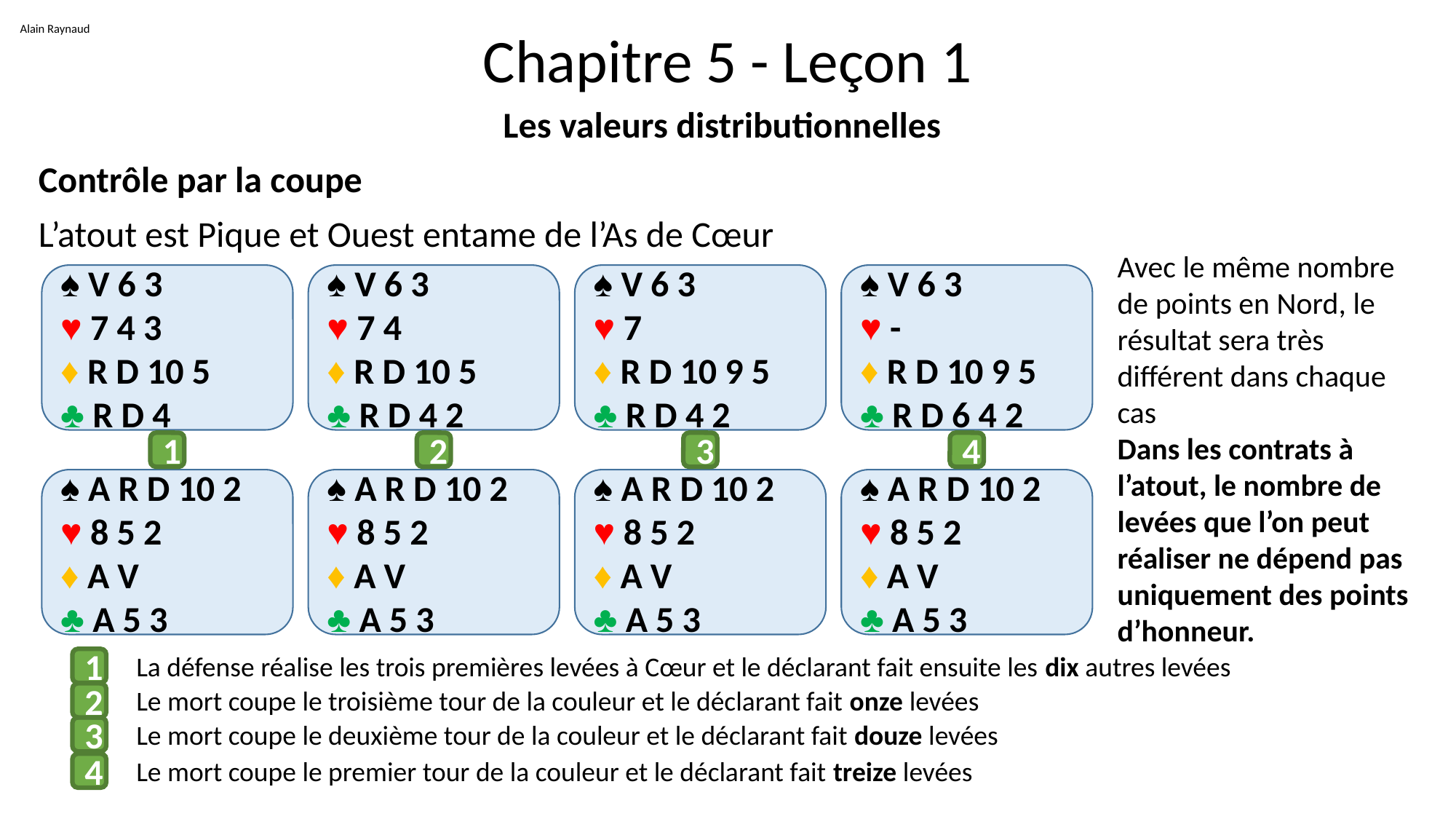

Alain Raynaud
# Chapitre 5 - Leçon 1
Les valeurs distributionnelles
Contrôle par la coupe
L’atout est Pique et Ouest entame de l’As de Cœur

Avec le même nombre de points en Nord, le résultat sera très différent dans chaque cas
Dans les contrats à l’atout, le nombre de levées que l’on peut réaliser ne dépend pas uniquement des points d’honneur.
♠ V 6 3
♥ 7
♦ R D 10 9 5
♣ R D 4 2
3
♠ A R D 10 2
♥ 8 5 2
♦ A V
♣ A 5 3
♠ V 6 3
♥ -
♦ R D 10 9 5
♣ R D 6 4 2
4
♠ A R D 10 2
♥ 8 5 2
♦ A V
♣ A 5 3
♠ V 6 3
♥ 7 4 3
♦ R D 10 5
♣ R D 4
1
♠ A R D 10 2
♥ 8 5 2
♦ A V
♣ A 5 3
♠ V 6 3
♥ 7 4
♦ R D 10 5
♣ R D 4 2
2
♠ A R D 10 2
♥ 8 5 2
♦ A V
♣ A 5 3
La défense réalise les trois premières levées à Cœur et le déclarant fait ensuite les dix autres levées
1
Le mort coupe le troisième tour de la couleur et le déclarant fait onze levées
2
Le mort coupe le deuxième tour de la couleur et le déclarant fait douze levées
3
Le mort coupe le premier tour de la couleur et le déclarant fait treize levées
4